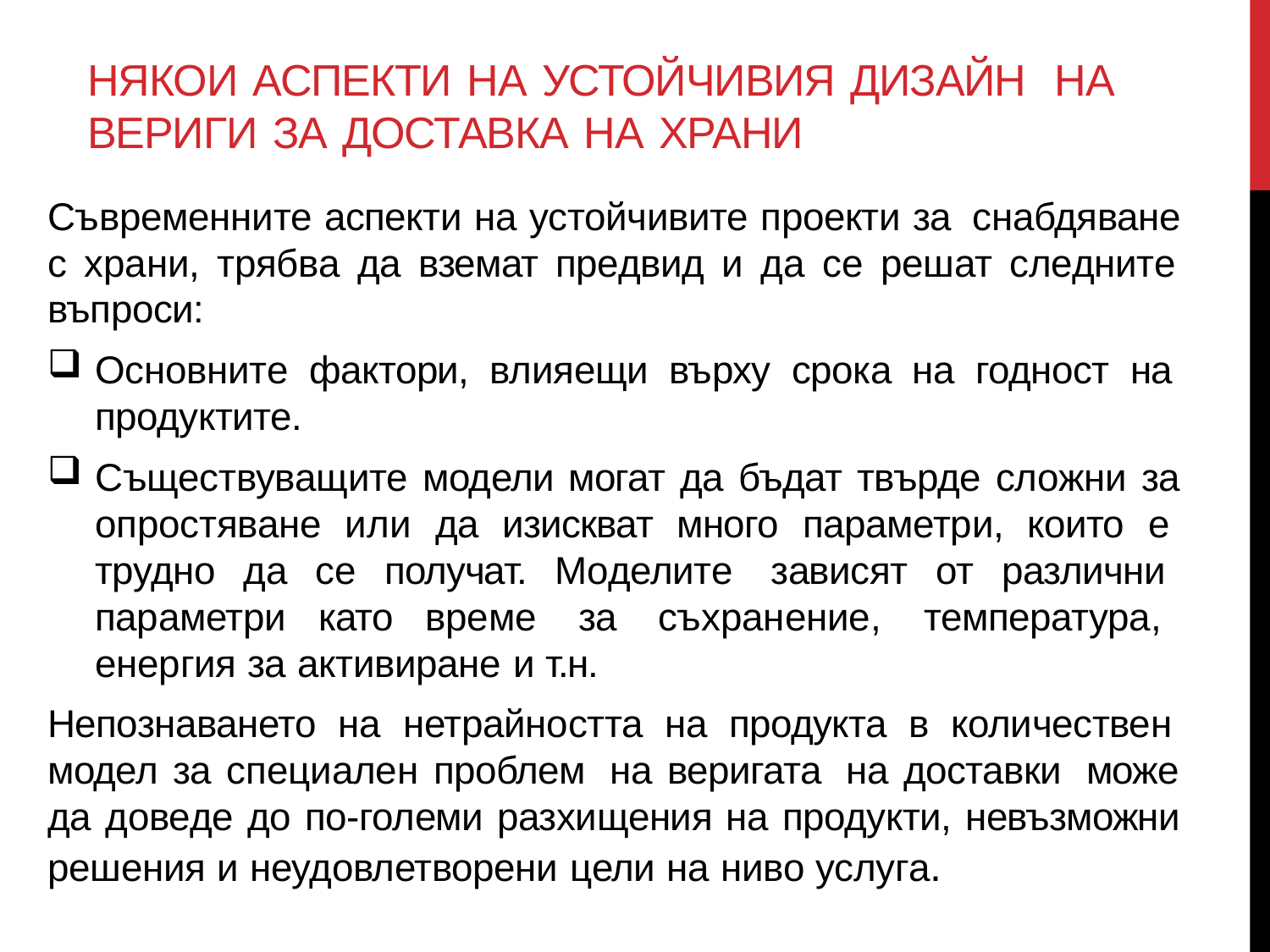

# НЯКОИ АСПЕКТИ НА УСТОЙЧИВИЯ ДИЗАЙН  НА ВЕРИГИ ЗА ДОСТАВКА НА ХРАНИ
Съвременните аспекти на устойчивите проекти за снабдяване  с храни, трябва да вземат предвид и да се решат следните  въпроси:
Основните фактори, влияещи върху срока на годност на  продуктите.
Съществуващите модели могат да бъдат твърде сложни за  опростяване или да изискват много параметри, които е  трудно да се получат. Моделите зависят от различни  параметри като време за съхранение, температура,  енергия за активиране и т.н.
Непознаването на нетрайността на продукта в количествен  модел за специален проблем на веригата на доставки може  да доведе до по-големи разхищения на продукти, невъзможни  решения и неудовлетворени цели на ниво услуга.